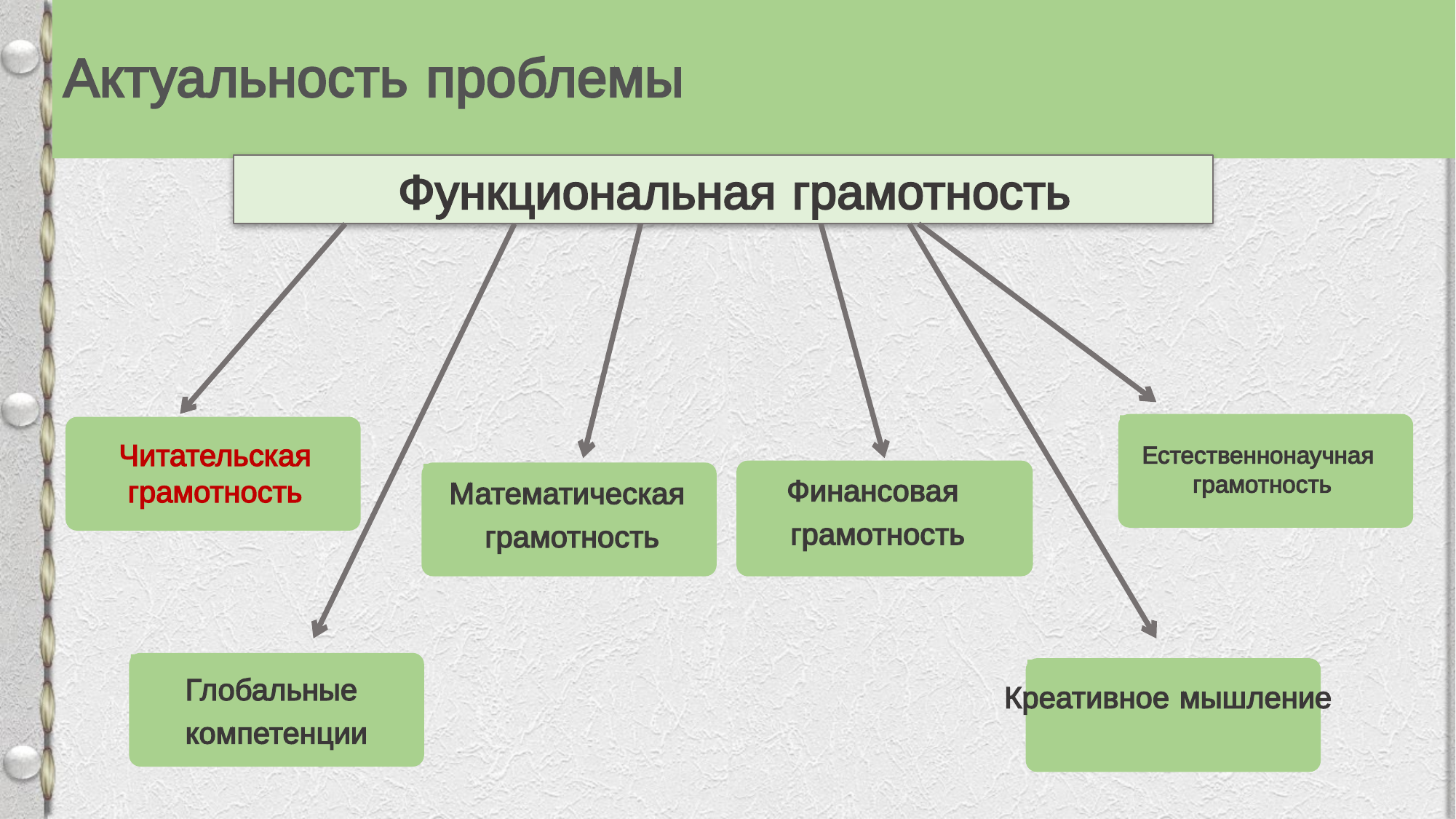

# Актуальность проблемы
   Функциональная грамотность

Читательская грамотность
Естественнонаучная
грамотность

Финансовая
грамотность
Математическая
грамотность

Глобальные
компетенции
Креативное мышление